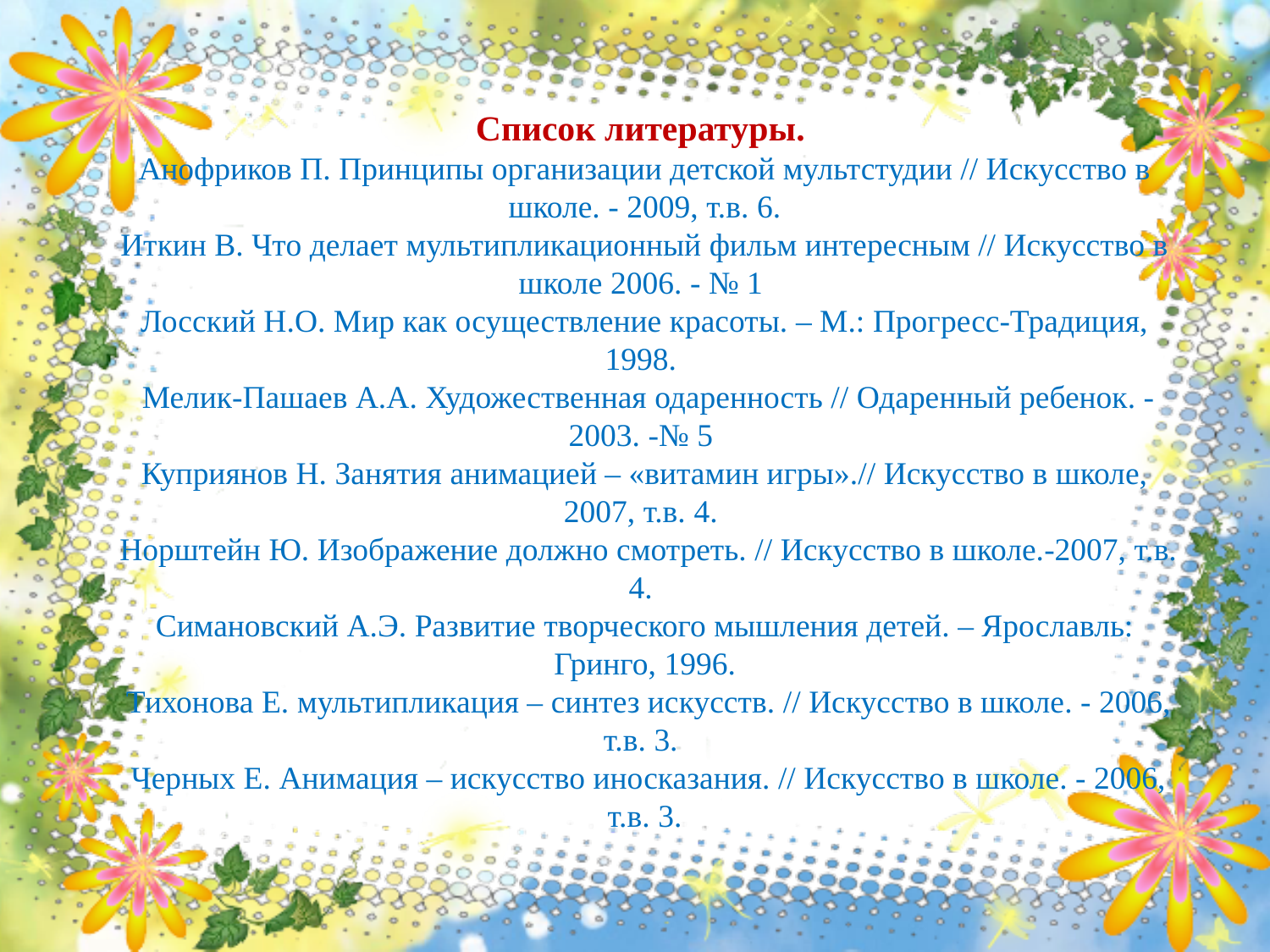

Список литературы.
Анофриков П. Принципы организации детской мультстудии // Искусство в школе. - 2009, т.в. 6.
Иткин В. Что делает мультипликационный фильм интересным // Искусство в школе 2006. - № 1
Лосский Н.О. Мир как осуществление красоты. – М.: Прогресс-Традиция, 1998.
 Мелик-Пашаев А.А. Художественная одаренность // Одаренный ребенок. - 2003. -№ 5
Куприянов Н. Занятия анимацией – «витамин игры».// Искусство в школе, 2007, т.в. 4.
 Норштейн Ю. Изображение должно смотреть. // Искусство в школе.-2007, т.в. 4.
Симановский А.Э. Развитие творческого мышления детей. – Ярославль: Гринго, 1996.
 Тихонова Е. мультипликация – синтез искусств. // Искусство в школе. - 2006, т.в. 3.
 Черных Е. Анимация – искусство иносказания. // Искусство в школе. - 2006, т.в. 3.